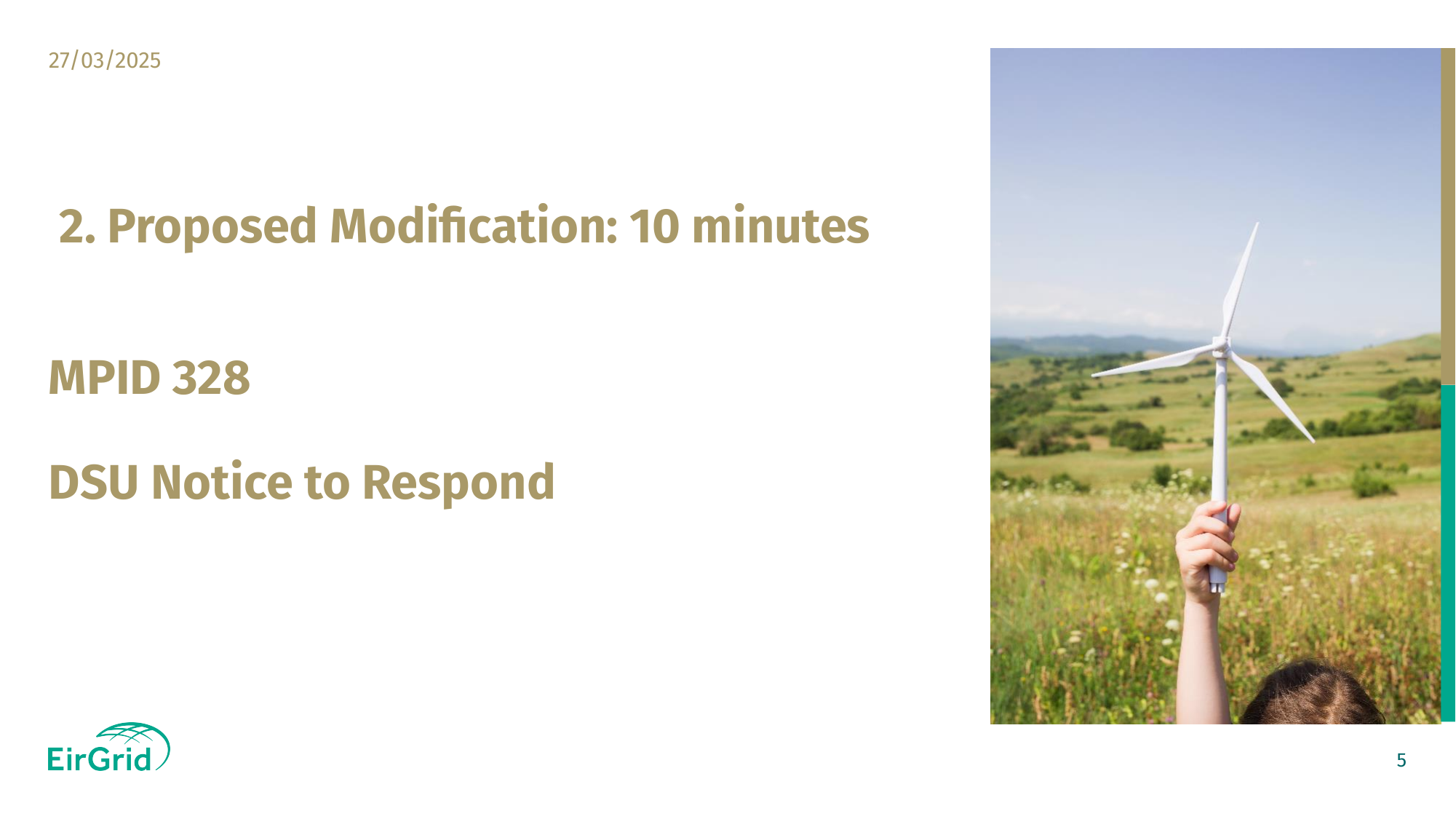

27/03/2025
2. Proposed Modification: 10 minutes
# MPID 328 DSU Notice to Respond
5